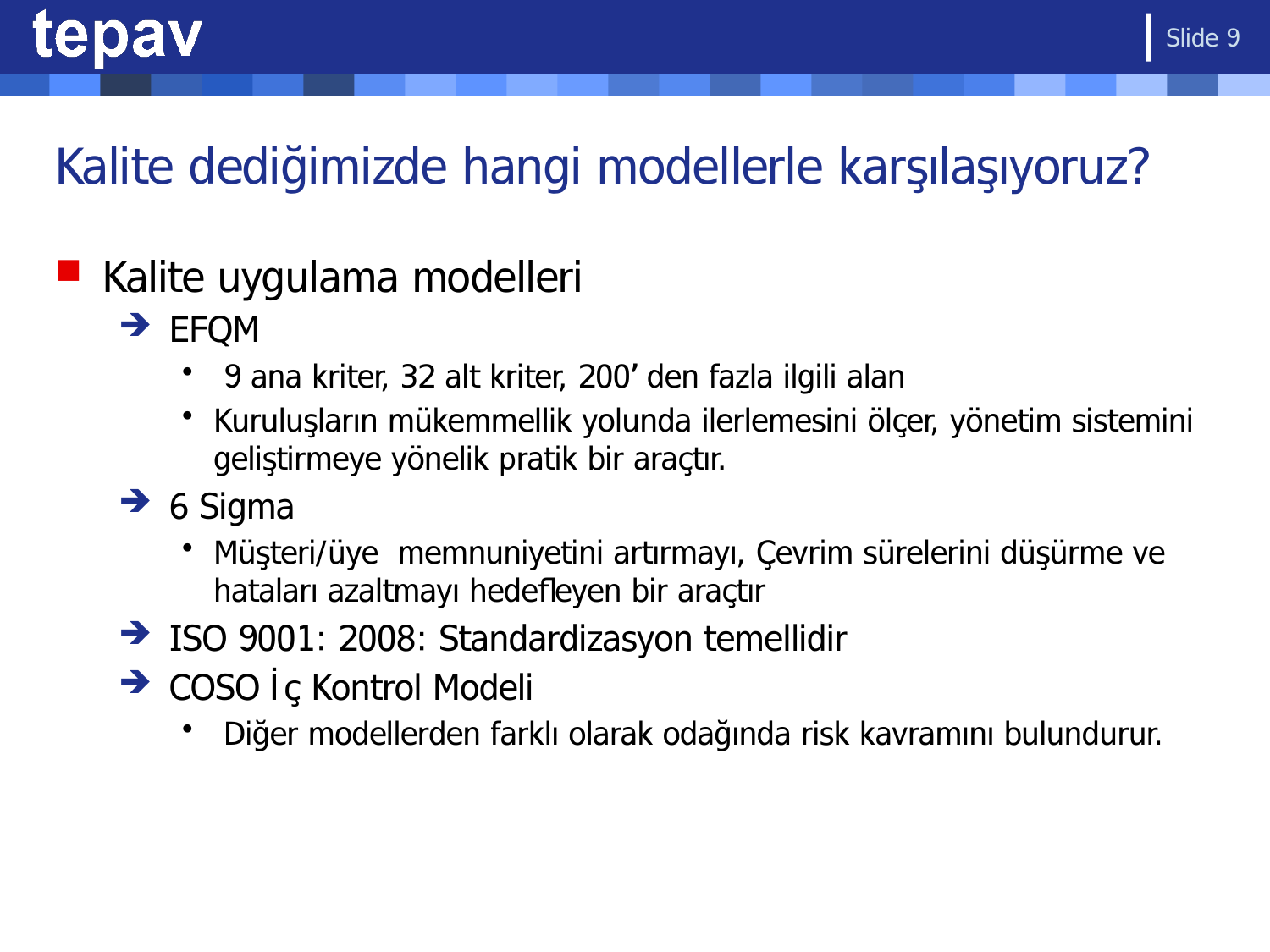

Slide 9
# Kalite dediğimizde hangi modellerle karşılaşıyoruz?
Kalite uygulama modelleri
 EFQM
 9 ana kriter, 32 alt kriter, 200’ den fazla ilgili alan
Kuruluşların mükemmellik yolunda ilerlemesini ölçer, yönetim sistemini geliştirmeye yönelik pratik bir araçtır.
 6 Sigma
Müşteri/üye  memnuniyetini artırmayı, Çevrim sürelerini düşürme ve hataları azaltmayı hedefleyen bir araçtır
 ISO 9001: 2008: Standardizasyon temellidir
 COSO İç Kontrol Modeli
 Diğer modellerden farklı olarak odağında risk kavramını bulundurur.